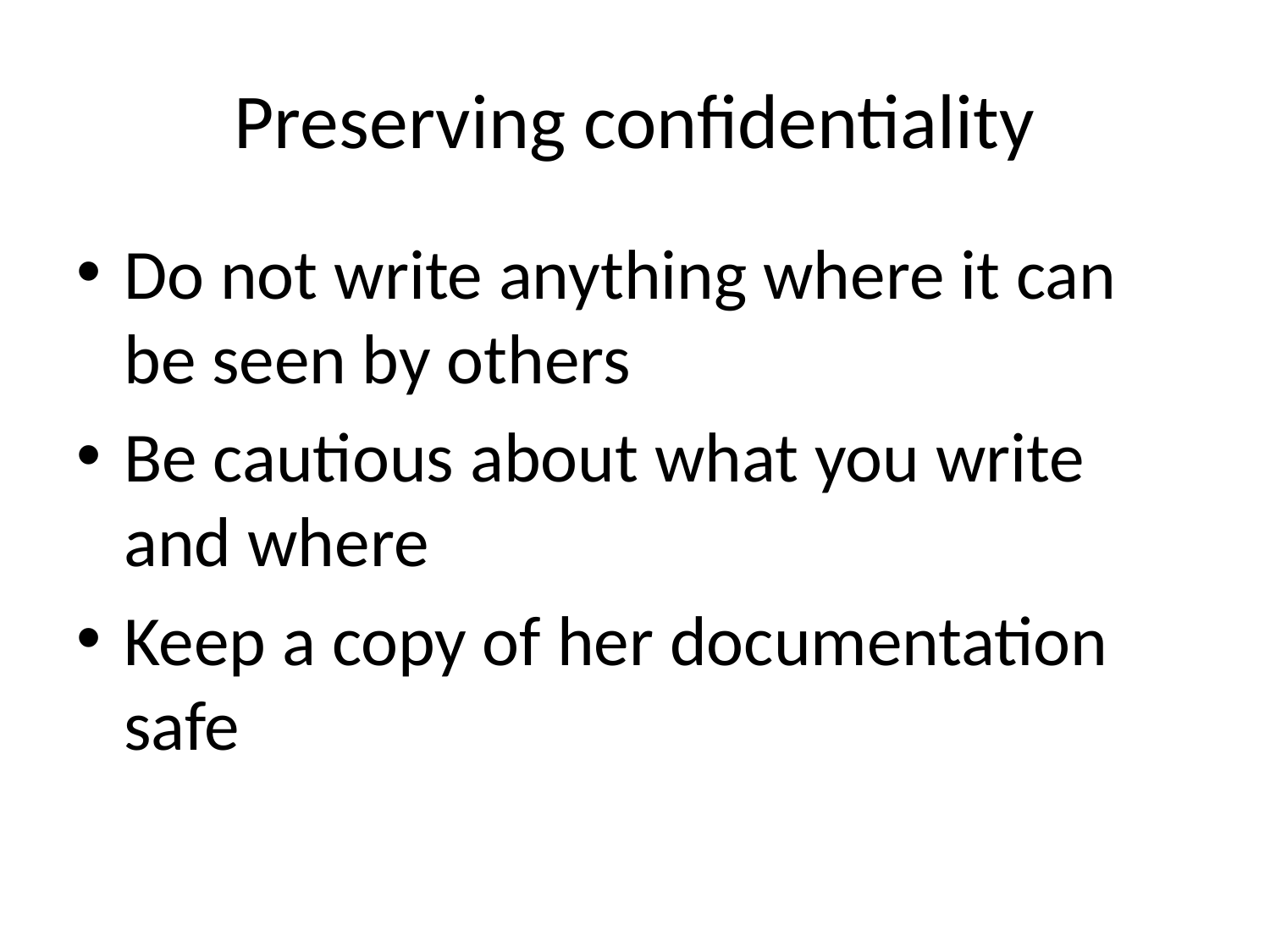

# Preserving confidentiality
Do not write anything where it can be seen by others
Be cautious about what you write and where
Keep a copy of her documentation safe